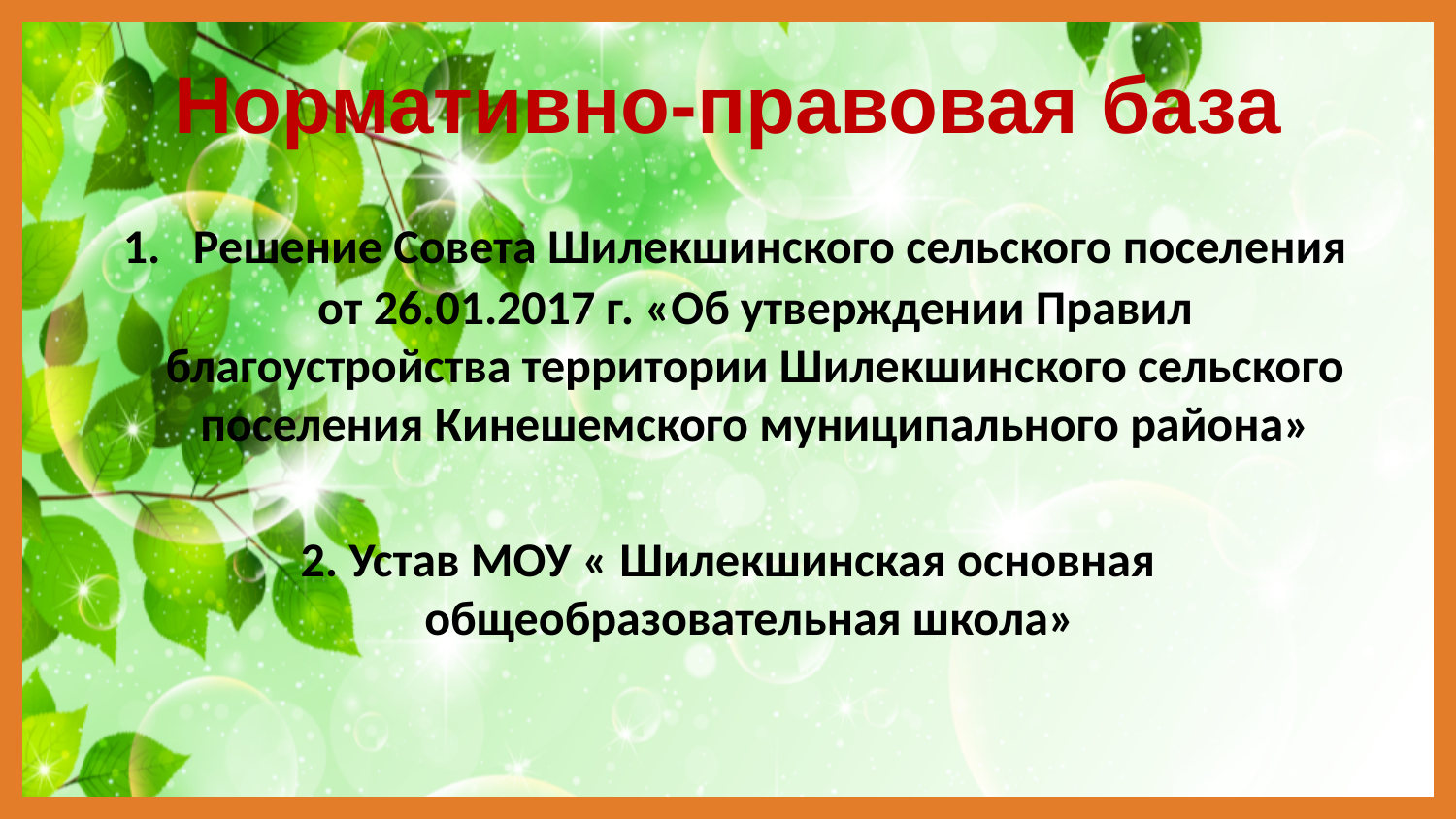

# Нормативно-правовая база
 1.   Решение Совета Шилекшинского сельского поселения от 26.01.2017 г. «Об утверждении Правил благоустройства территории Шилекшинского сельского поселения Кинешемского муниципального района»

2. Устав МОУ « Шилекшинская основная общеобразовательная школа»